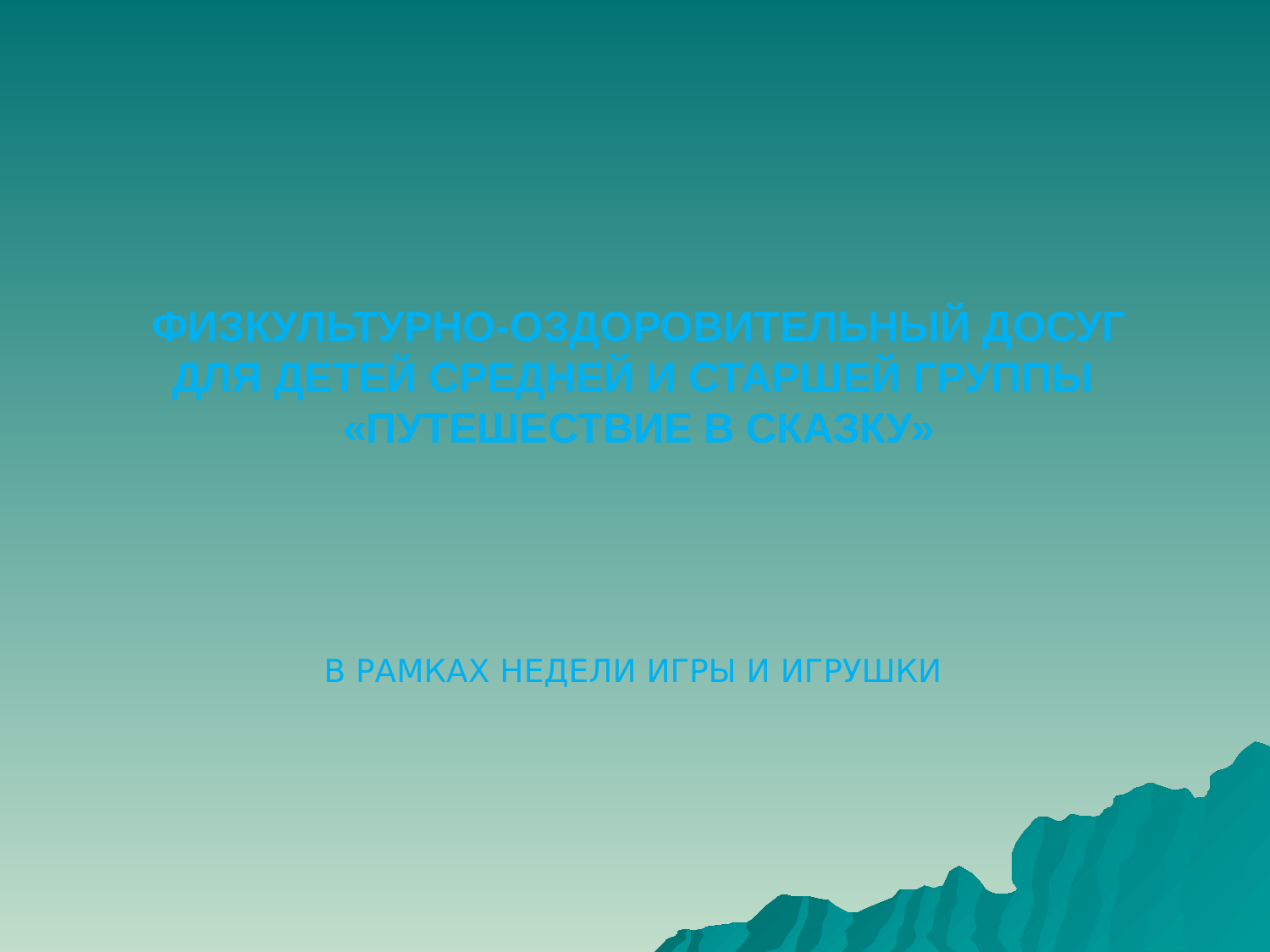

# ФИЗКУЛЬТУРНО-ОЗДОРОВИТЕЛЬНЫЙ ДОСУГ ДЛЯ ДЕТЕЙ СРЕДНЕЙ И СТАРШЕЙ ГРУППЫ «ПУТЕШЕСТВИЕ В СКАЗКУ»
В РАМКАХ НЕДЕЛИ ИГРЫ И ИГРУШКИ